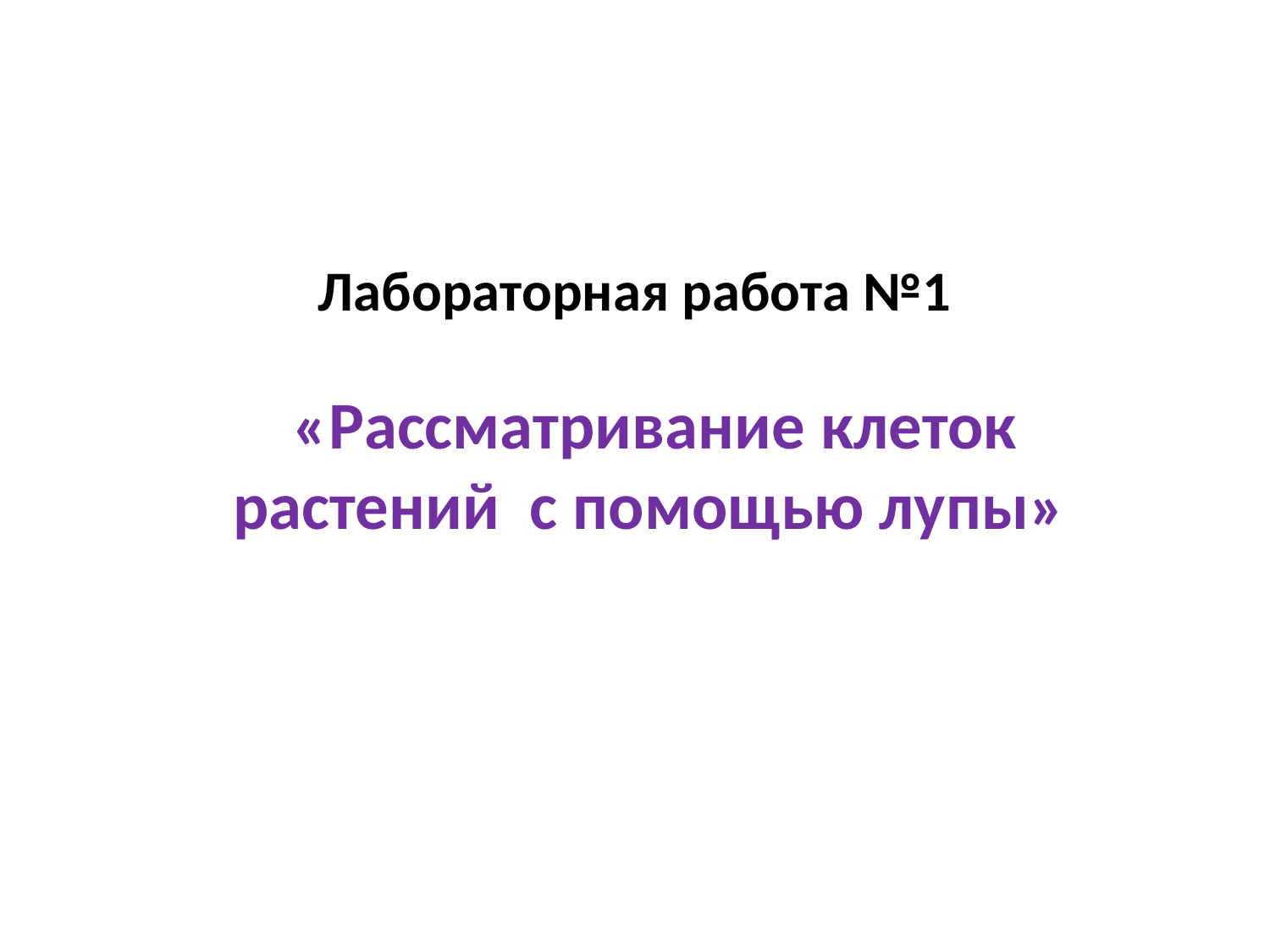

# Лабораторная работа №1
 «Рассматривание клеток растений  с помощью лупы»